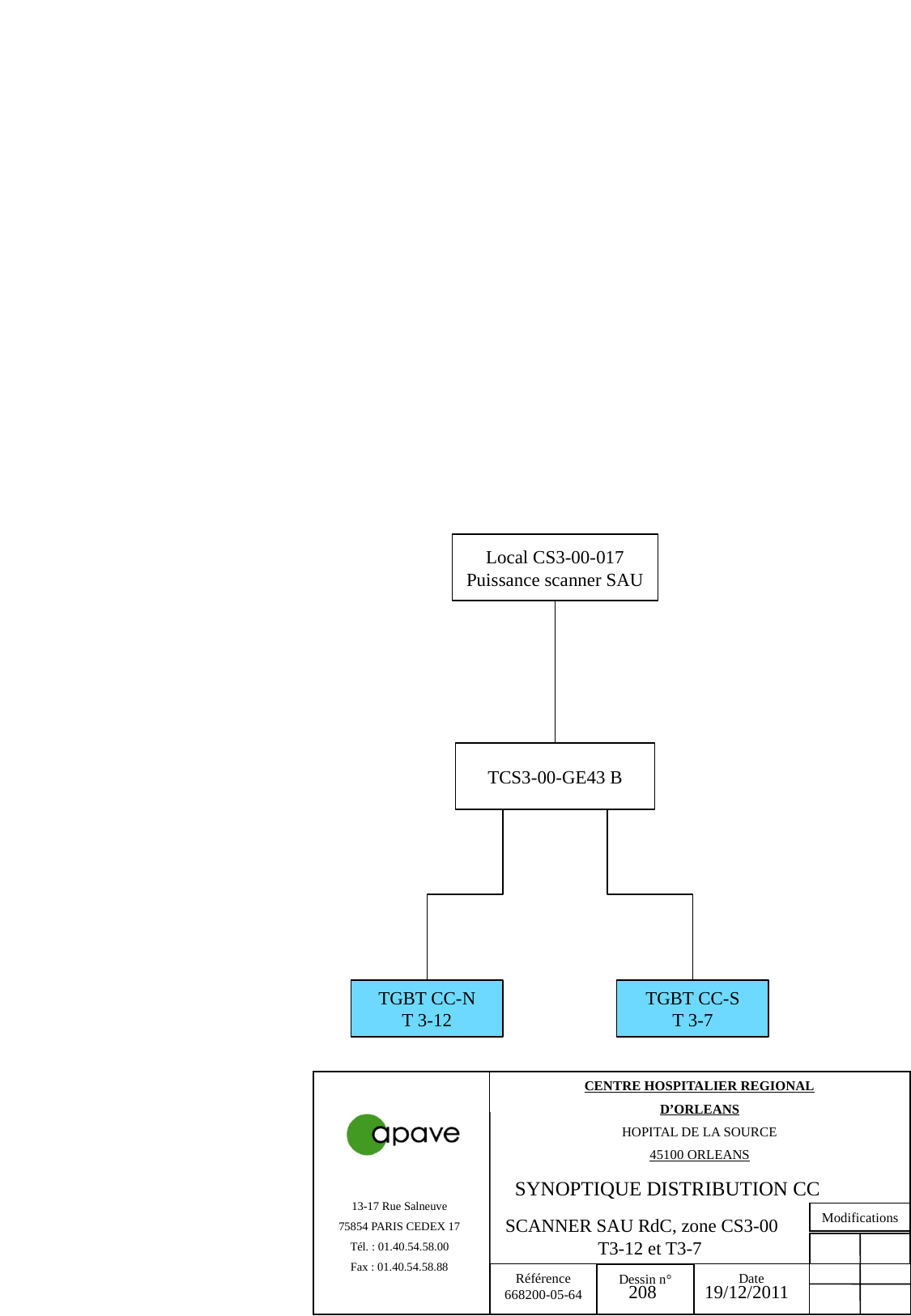

Local CS3-00-017
Puissance scanner SAU
TCS3-00-GE43 B
TGBT CC-N
T 3-12
TGBT CC-S
T 3-7
SYNOPTIQUE DISTRIBUTION CC
SCANNER SAU RdC, zone CS3-00
T3-12 et T3-7
208
19/12/2011